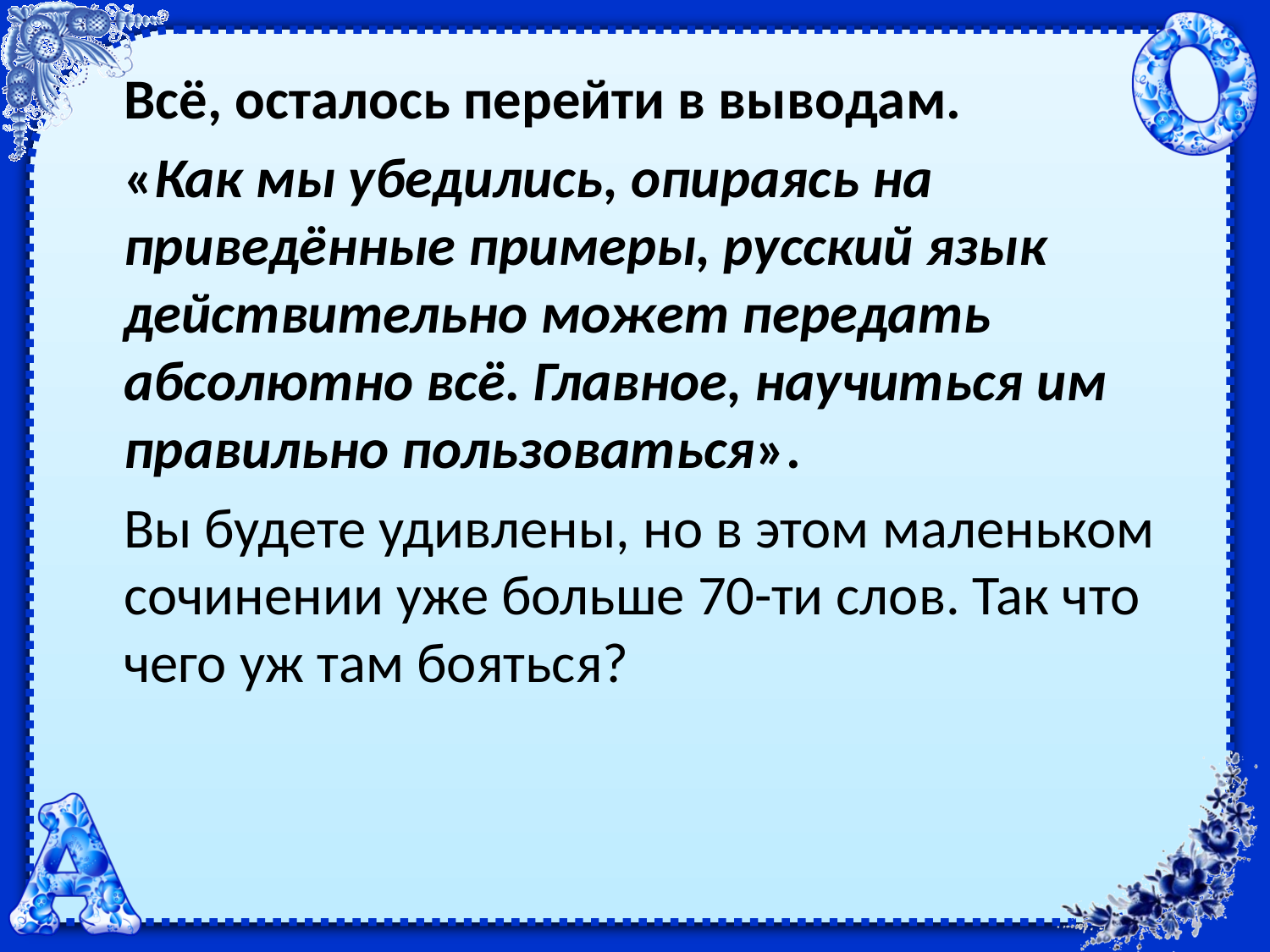

Всё, осталось перейти в выводам.
	«Как мы убедились, опираясь на приведённые примеры, русский язык действительно может передать абсолютно всё. Главное, научиться им правильно пользоваться».
	Вы будете удивлены, но в этом маленьком сочинении уже больше 70-ти слов. Так что чего уж там бояться?